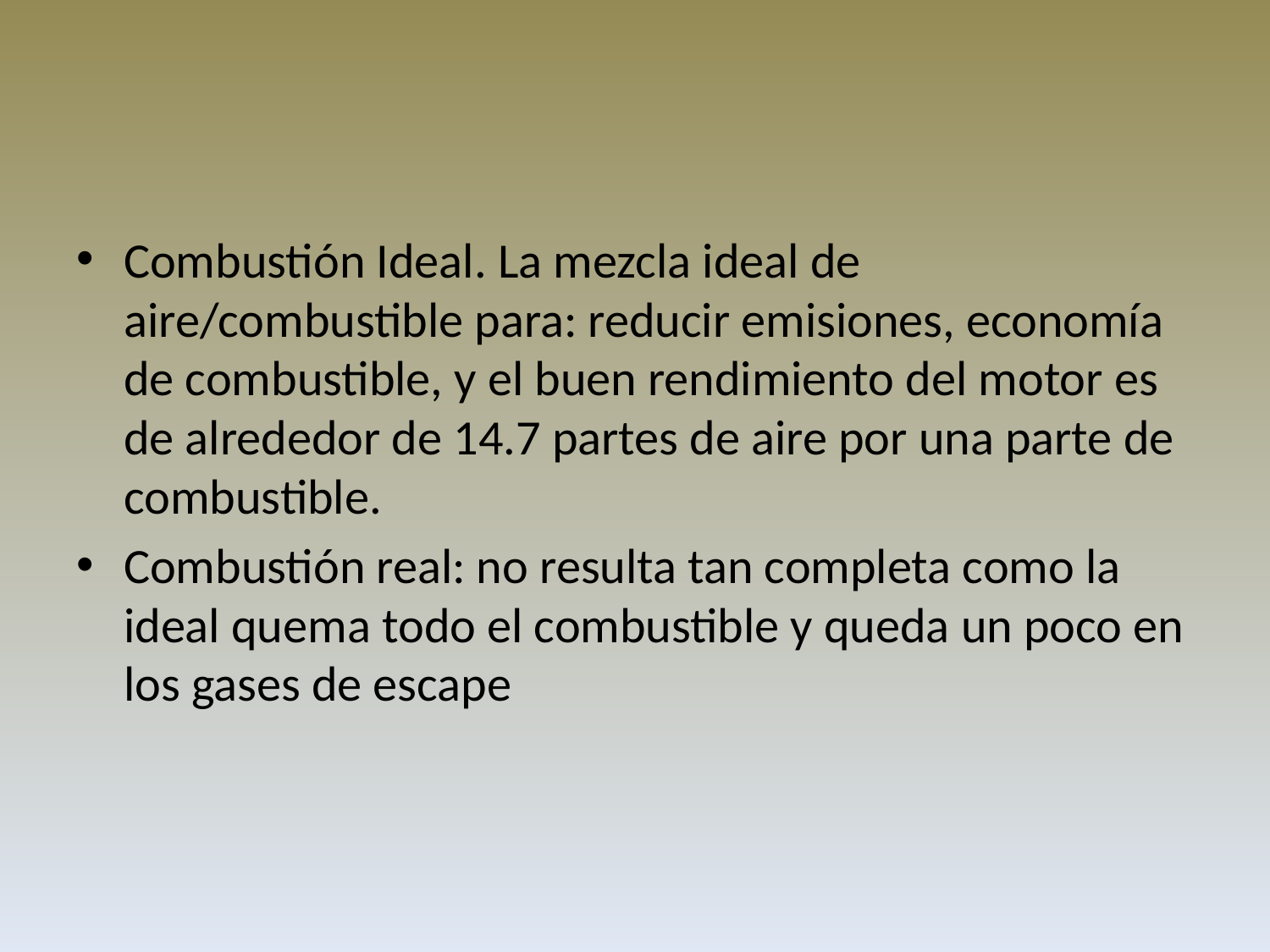

#
Combustión Ideal. La mezcla ideal de aire/combustible para: reducir emisiones, economía de combustible, y el buen rendimiento del motor es de alrededor de 14.7 partes de aire por una parte de combustible.
Combustión real: no resulta tan completa como la ideal quema todo el combustible y queda un poco en los gases de escape